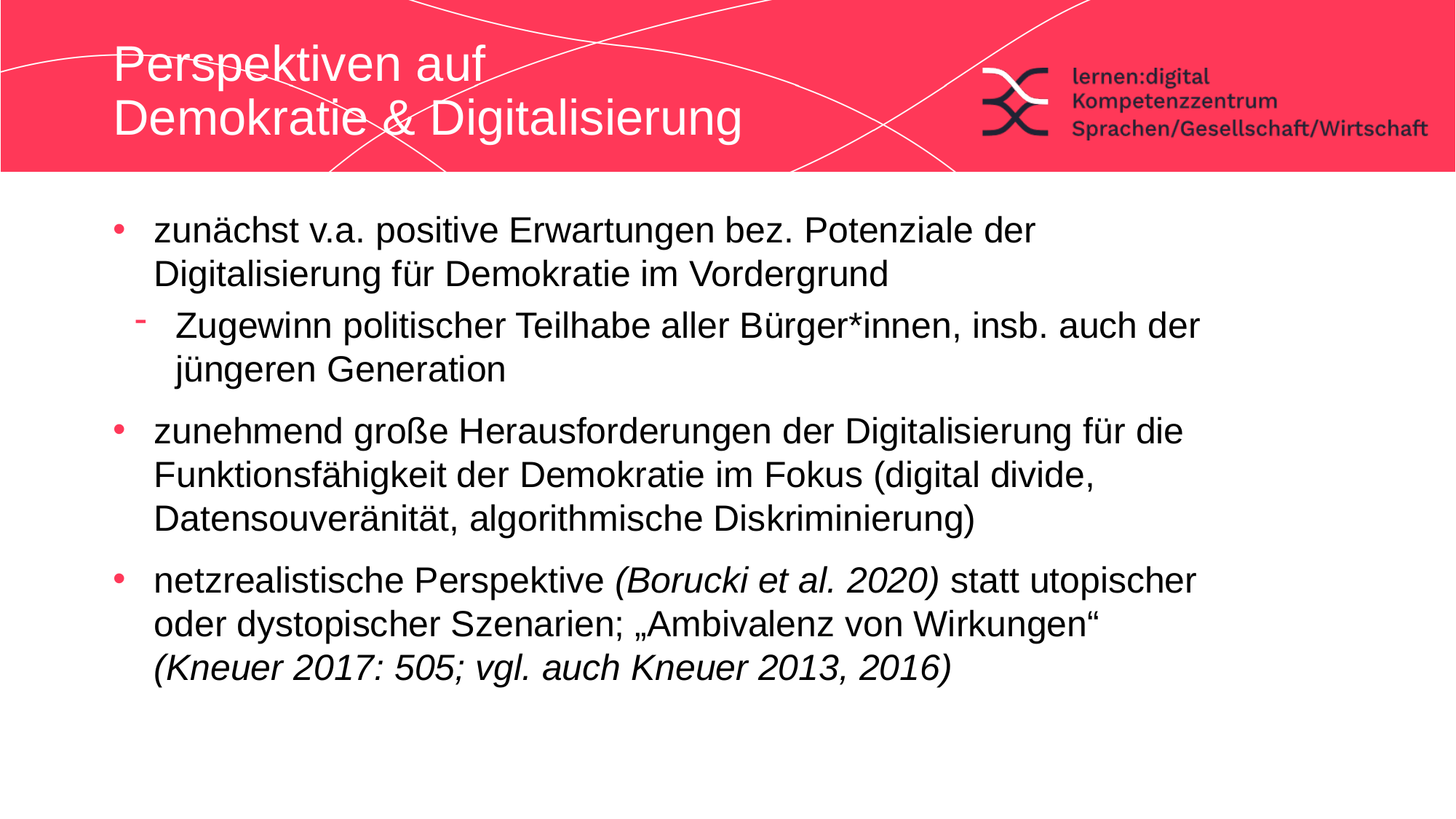

# Perspektiven auf Demokratie & Digitalisierung
zunächst v.a. positive Erwartungen bez. Potenziale der Digitalisierung für Demokratie im Vordergrund
Zugewinn politischer Teilhabe aller Bürger*innen, insb. auch der jüngeren Generation
zunehmend große Herausforderungen der Digitalisierung für die Funktionsfähigkeit der Demokratie im Fokus (digital divide, Datensouveränität, algorithmische Diskriminierung)
netzrealistische Perspektive (Borucki et al. 2020) statt utopischer oder dystopischer Szenarien; „Ambivalenz von Wirkungen“ (Kneuer 2017: 505; vgl. auch Kneuer 2013, 2016)